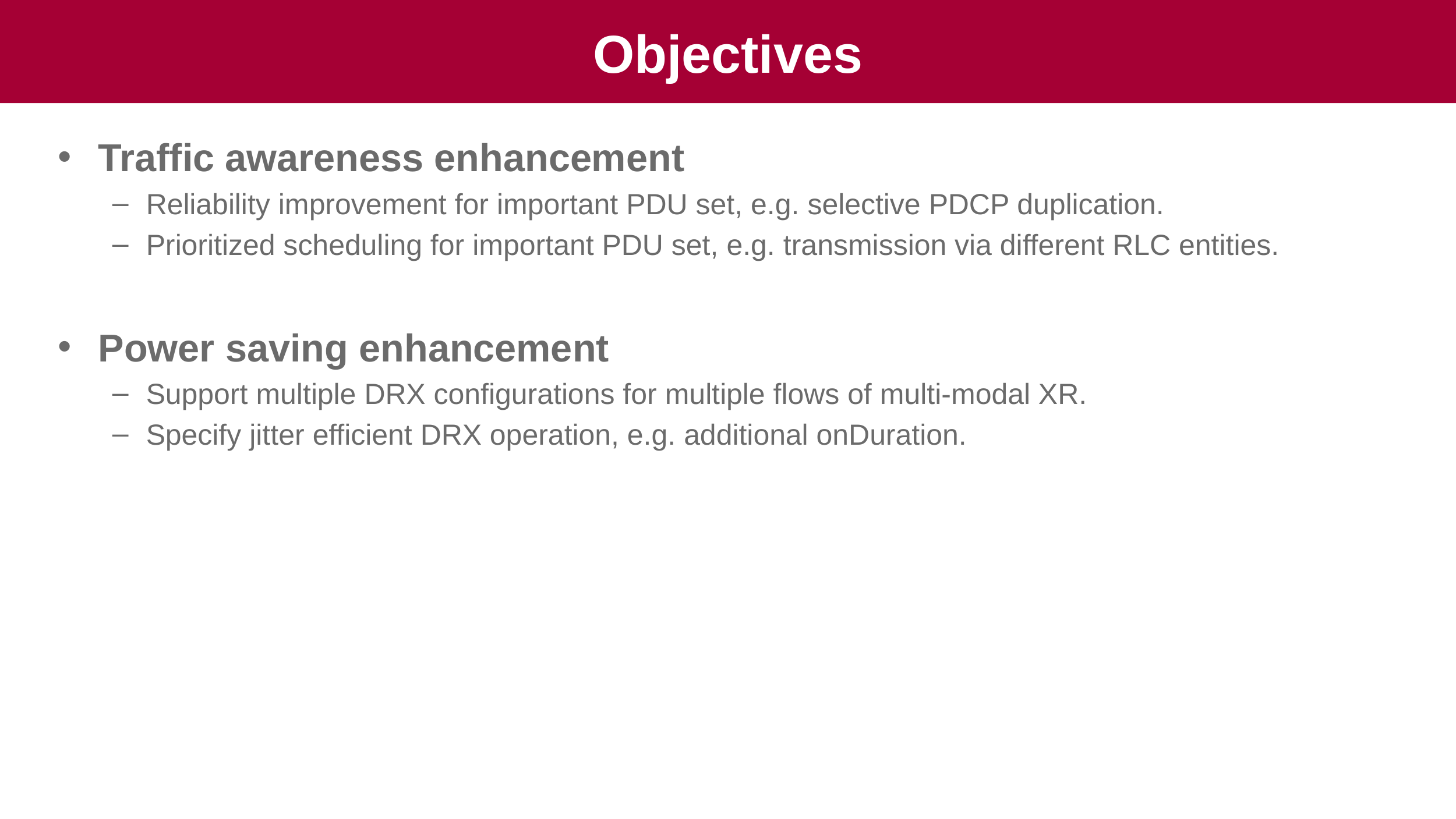

# Objectives
Traffic awareness enhancement
Reliability improvement for important PDU set, e.g. selective PDCP duplication.
Prioritized scheduling for important PDU set, e.g. transmission via different RLC entities.

Power saving enhancement
Support multiple DRX configurations for multiple flows of multi-modal XR.
Specify jitter efficient DRX operation, e.g. additional onDuration.